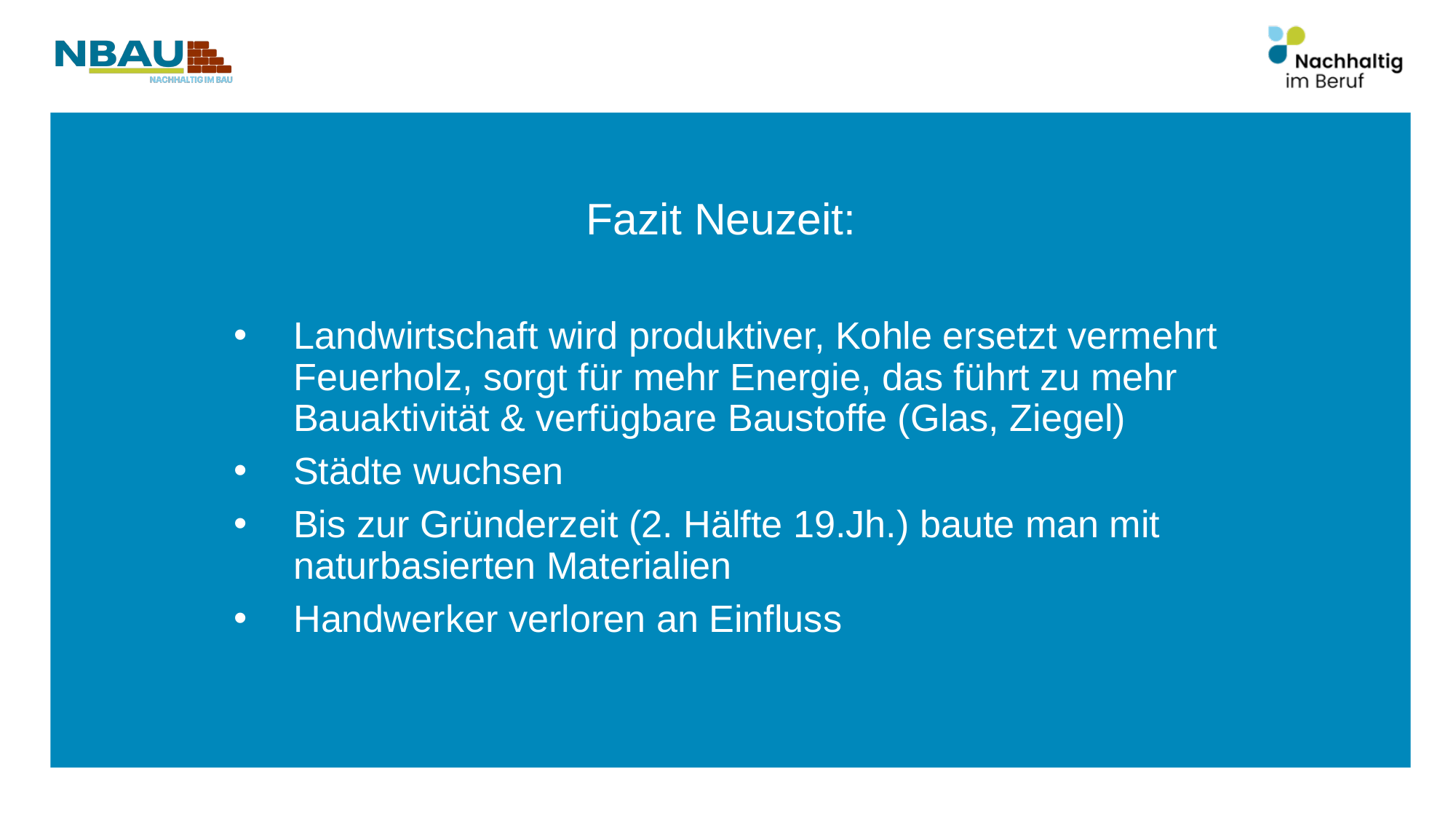

Fazit Neuzeit:

Landwirtschaft wird produktiver, Kohle ersetzt vermehrt Feuerholz, sorgt für mehr Energie, das führt zu mehr Bauaktivität & verfügbare Baustoffe (Glas, Ziegel)
Städte wuchsen
Bis zur Gründerzeit (2. Hälfte 19.Jh.) baute man mit naturbasierten Materialien
Handwerker verloren an Einfluss